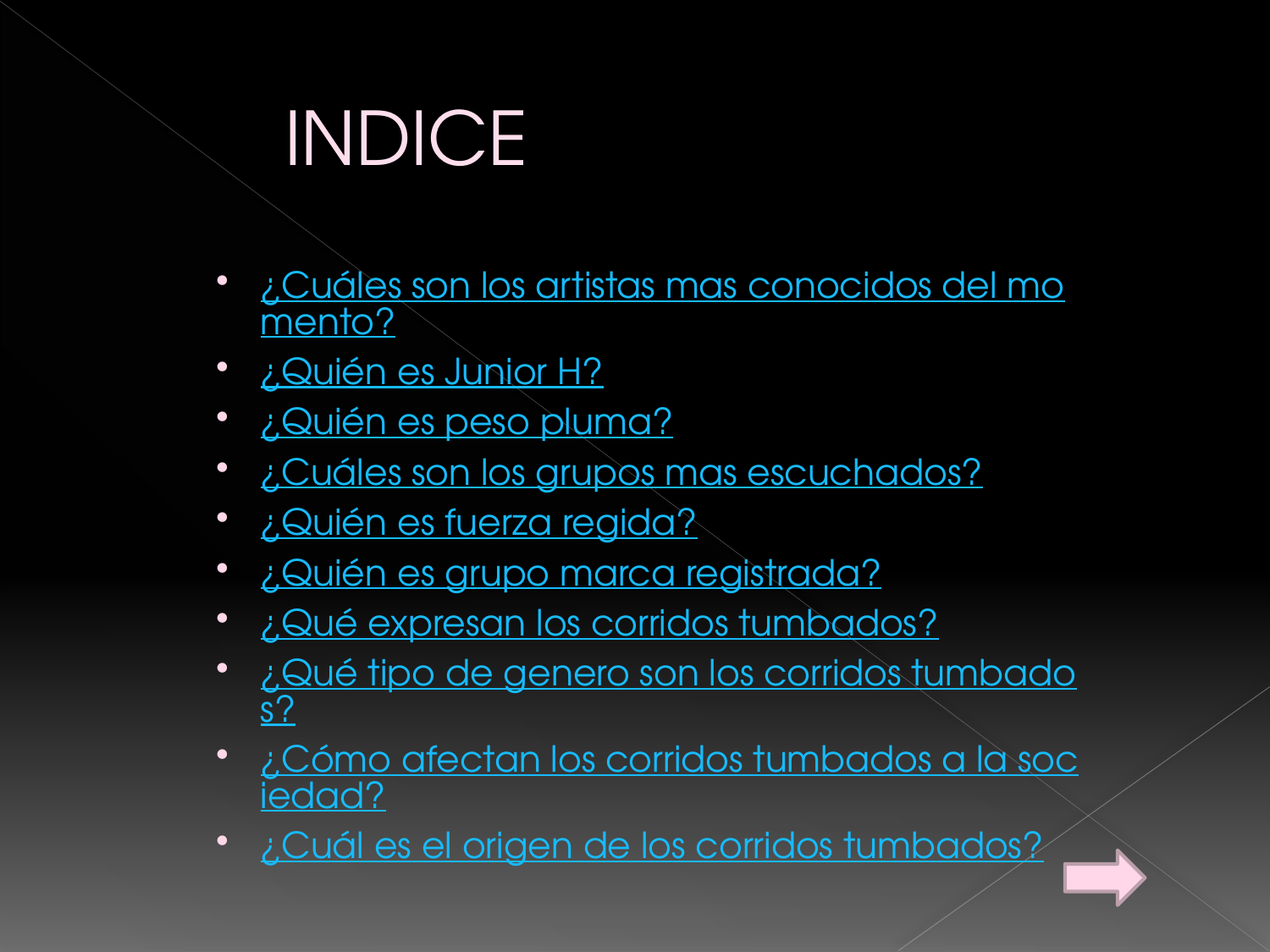

# INDICE
¿Cuáles son los artistas mas conocidos del momento?
¿Quién es Junior H?
¿Quién es peso pluma?
¿Cuáles son los grupos mas escuchados?
¿Quién es fuerza regida?
¿Quién es grupo marca registrada?
¿Qué expresan los corridos tumbados?
¿Qué tipo de genero son los corridos tumbados?
¿Cómo afectan los corridos tumbados a la sociedad?
¿Cuál es el origen de los corridos tumbados?